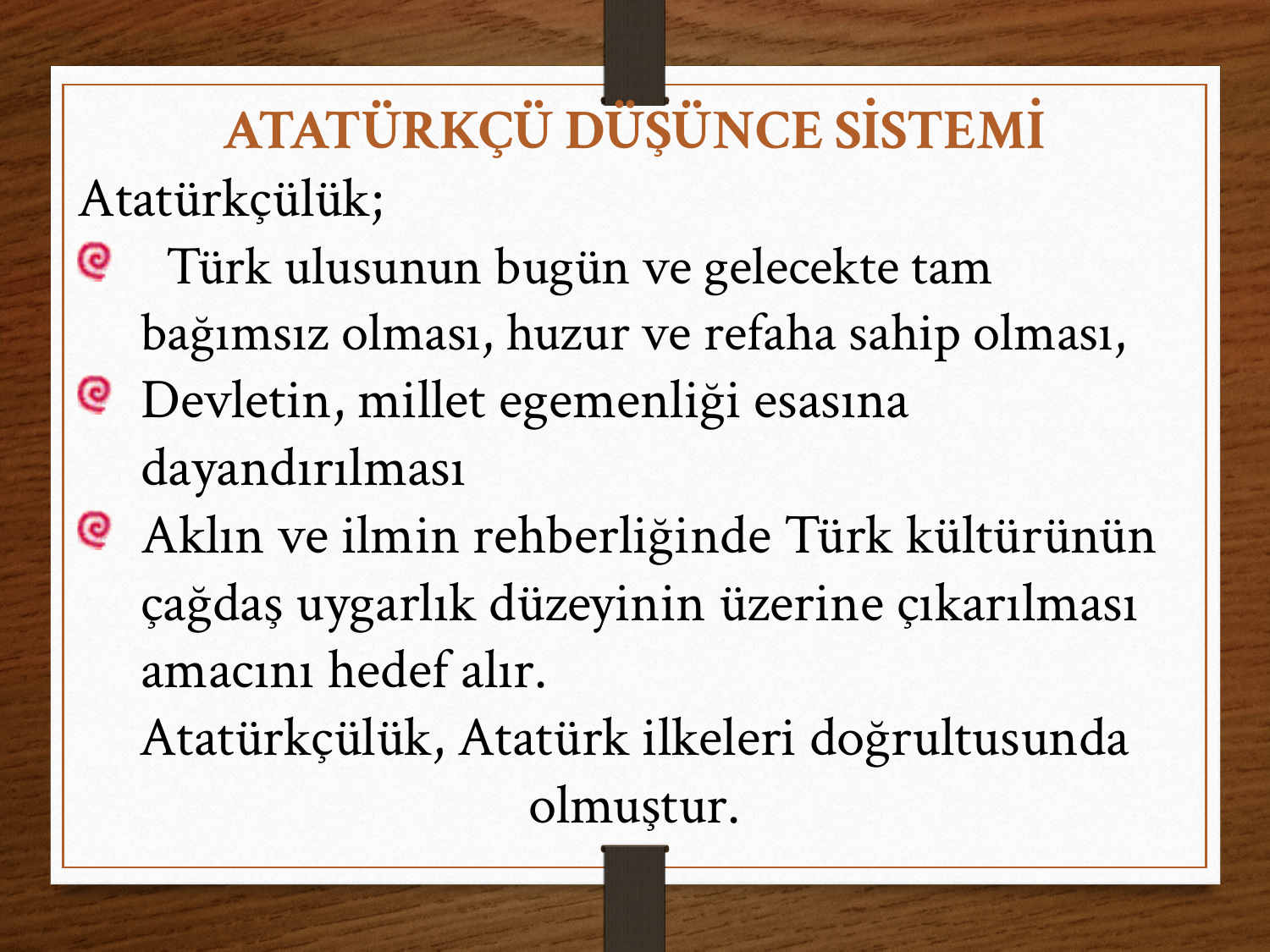

ATATÜRKÇÜ DÜŞÜNCE SİSTEMİ
Atatürkçülük;
  Türk ulusunun bugün ve gelecekte tam bağımsız olması, huzur ve refaha sahip olması,
Devletin, millet egemenliği esasına dayandırılması
Aklın ve ilmin rehberliğinde Türk kültürünün çağdaş uygarlık düzeyinin üzerine çıkarılması amacını hedef alır.
Atatürkçülük, Atatürk ilkeleri doğrultusunda olmuştur.